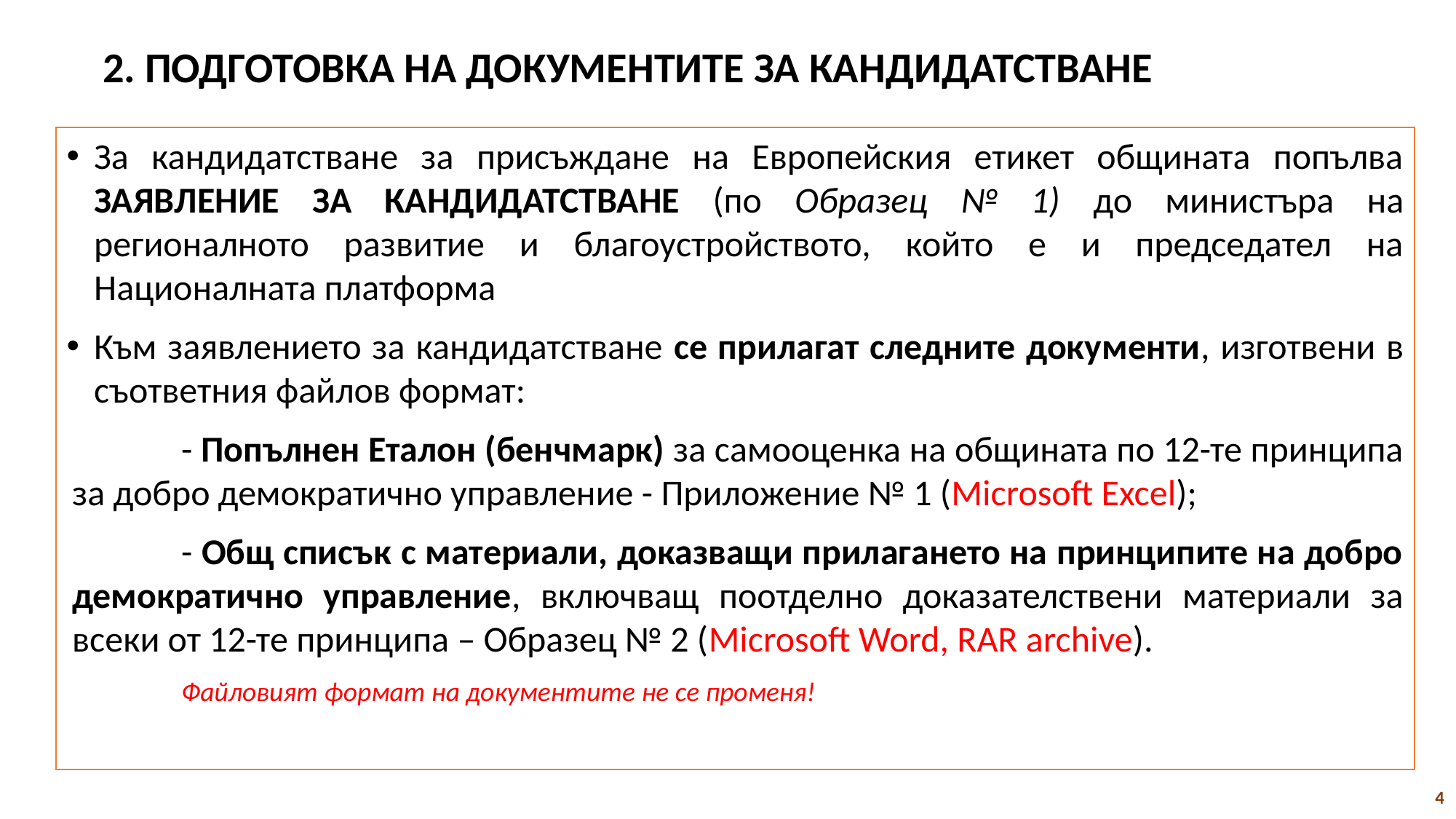

# 2. ПОДГОТОВКА НА ДОКУМЕНТИТЕ ЗА КАНДИДАТСТВАНЕ
За кандидатстване за присъждане на Европейския етикет общината попълва ЗАЯВЛЕНИЕ ЗА КАНДИДАТСТВАНЕ (по Образец № 1) до министъра на регионалното развитие и благоустройството, който е и председател на Националната платформа
Към заявлението за кандидатстване се прилагат следните документи, изготвени в съответния файлов формат:
	- Попълнен Еталон (бенчмарк) за самооценка на общината по 12-те принципа за добро демократично управление - Приложение № 1 (Microsoft Excel);
	- Общ списък с материали, доказващи прилагането на принципите на добро демократично управление, включващ поотделно доказателствени материали за всеки от 12-те принципа – Образец № 2 (Microsoft Word, RAR archive).
	Файловият формат на документите не се променя!

4